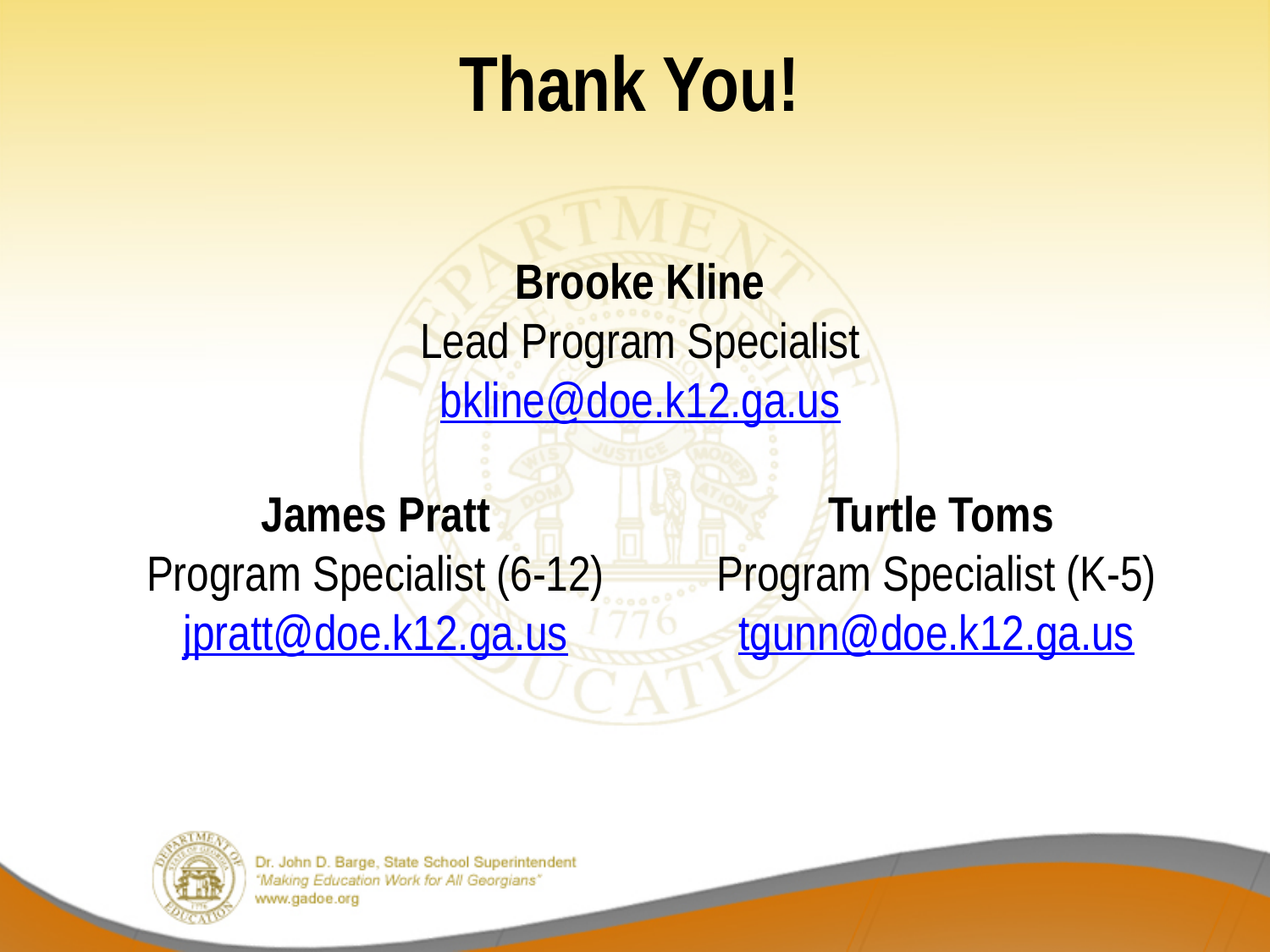

# Thank You!
Brooke Kline
Lead Program Specialist
bkline@doe.k12.ga.us

James Pratt
Program Specialist (6-12)
jpratt@doe.k12.ga.us

 Turtle Toms
Program Specialist (K-5)
tgunn@doe.k12.ga.us